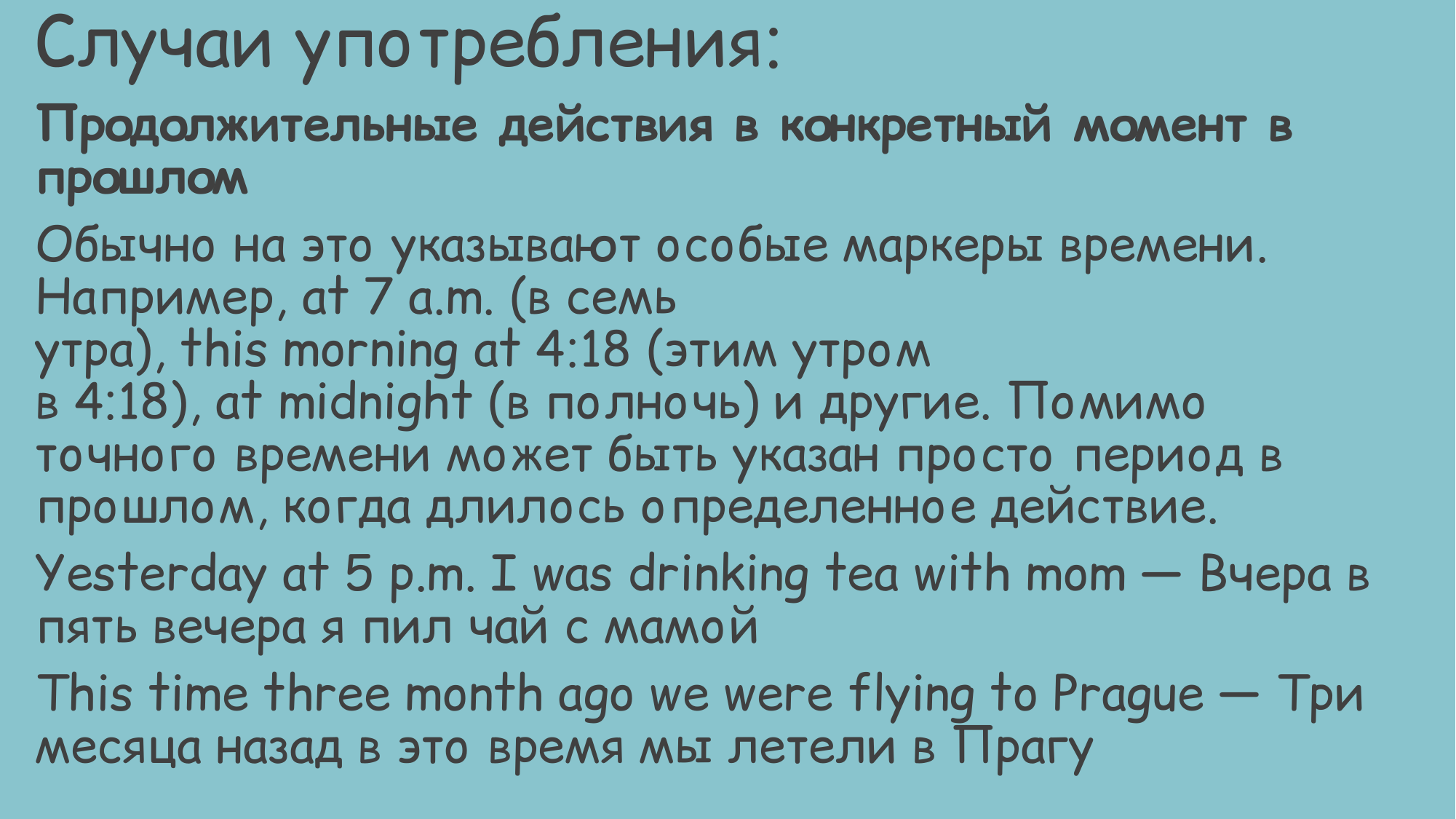

# Случаи употребления:
Продолжительные действия в конкретный момент в прошлом
Обычно на это указывают особые маркеры времени. Например, at 7 a.m. (в семь утра), this morning at 4:18 (этим утром в 4:18), at midnight (в полночь) и другие. Помимо точного времени может быть указан просто период в прошлом, когда длилось определенное действие.
Yesterday at 5 p.m. I was drinking tea with mom — Вчера в пять вечера я пил чай с мамой
This time three month ago we were flying to Prague — Три месяца назад в это время мы летели в Прагу